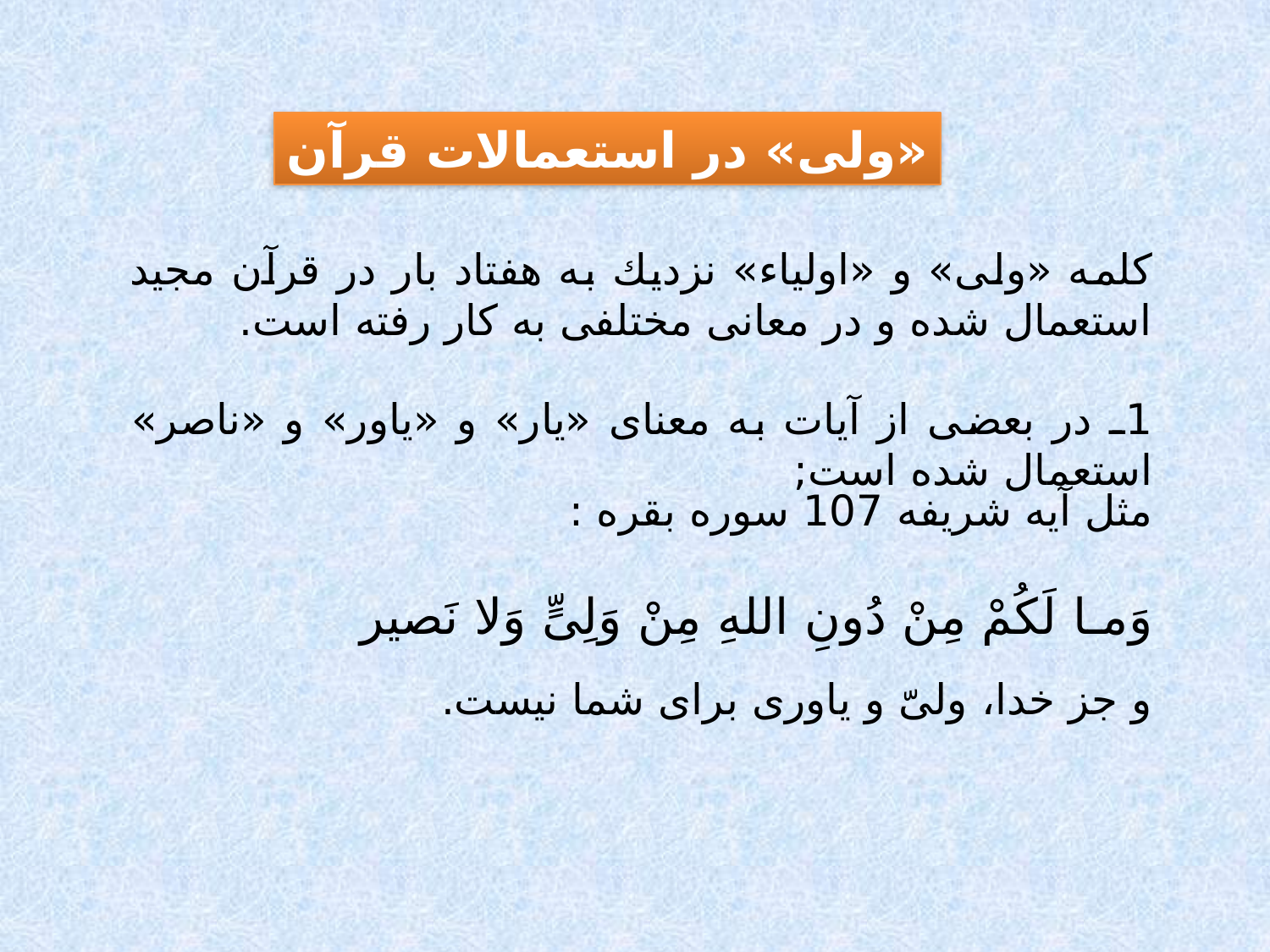

«ولى» در استعمالات قرآن
كلمه «ولى» و «اولياء» نزديك به هفتاد بار در قرآن مجيد استعمال شده و در معانى مختلفى به كار رفته است.
1ـ در بعضى از آيات به معناى «يار» و «ياور» و «ناصر» استعمال شده است;
مثل آيه شريفه 107 سوره بقره :

وَمـا لَكُمْ مِنْ دُونِ اللهِ مِنْ وَلِىٍّ وَلا نَصير
و جز خدا، ولىّ و ياورى براى شما نيست.